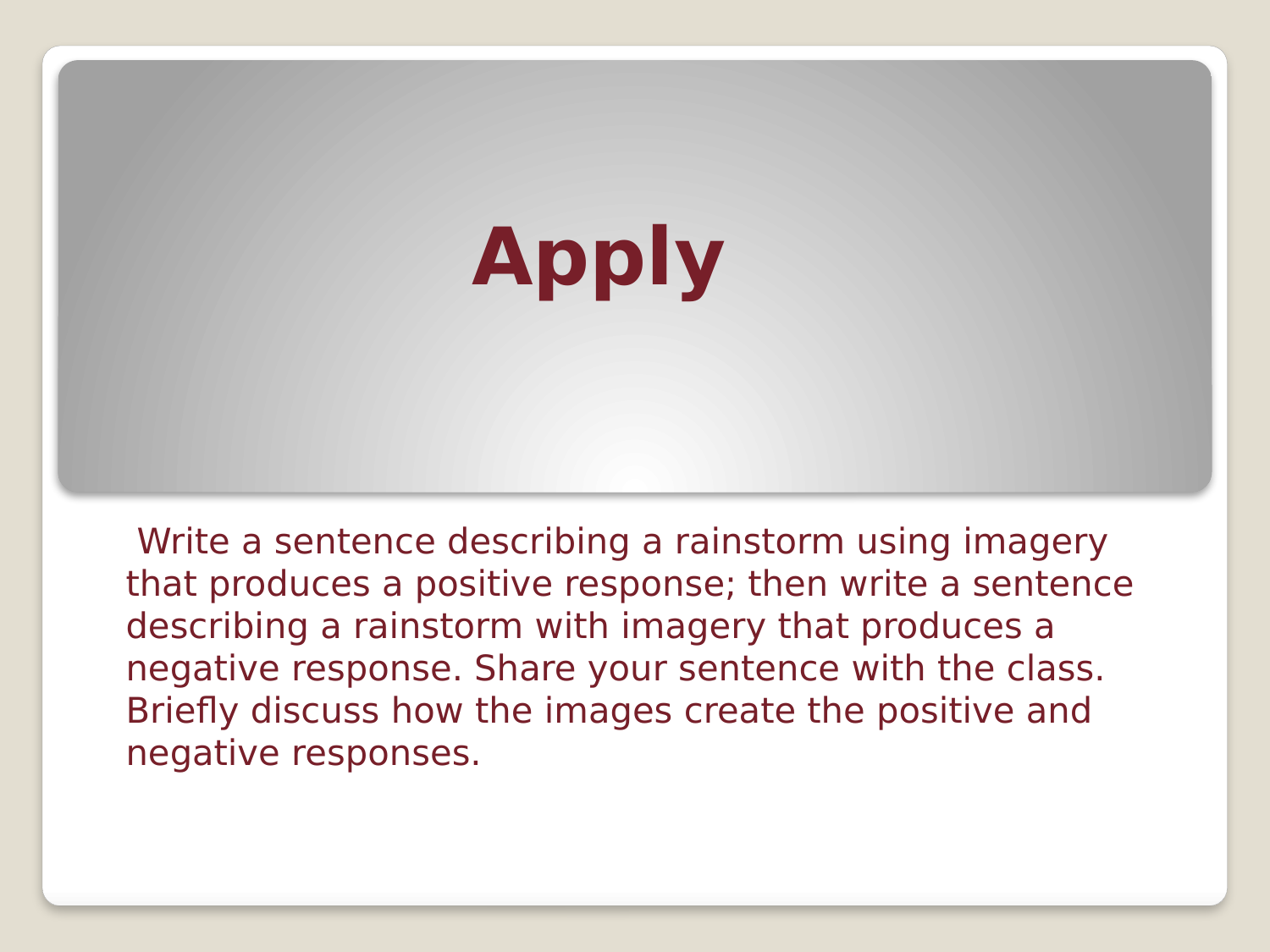

# Apply
 Write a sentence describing a rainstorm using imagery that produces a positive response; then write a sentence describing a rainstorm with imagery that produces a negative response. Share your sentence with the class. Briefly discuss how the images create the positive and negative responses.